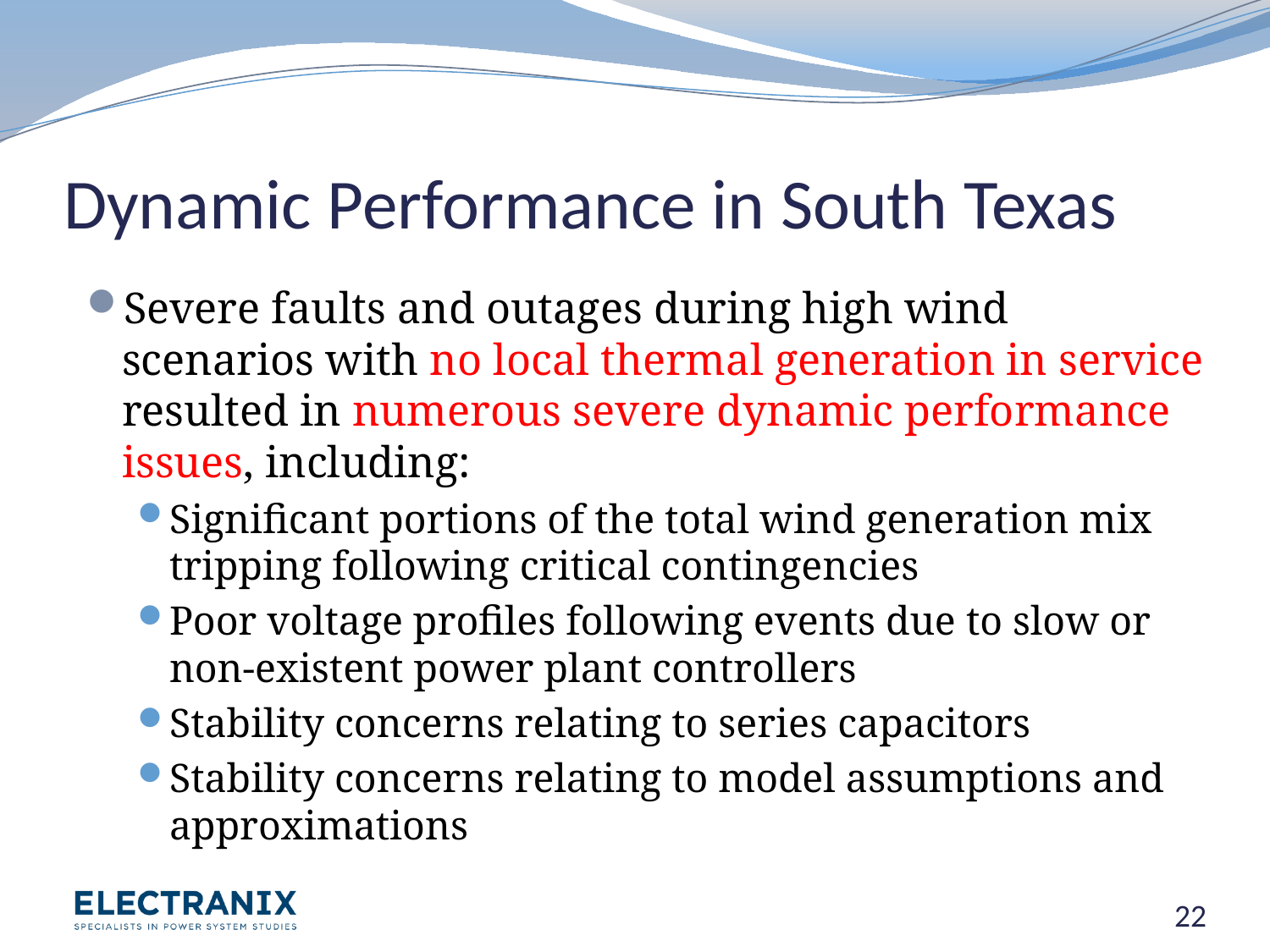

# Dynamic Performance in South Texas
Severe faults and outages during high wind scenarios with no local thermal generation in service resulted in numerous severe dynamic performance issues, including:
Significant portions of the total wind generation mix tripping following critical contingencies
Poor voltage profiles following events due to slow or non-existent power plant controllers
Stability concerns relating to series capacitors
Stability concerns relating to model assumptions and approximations
22